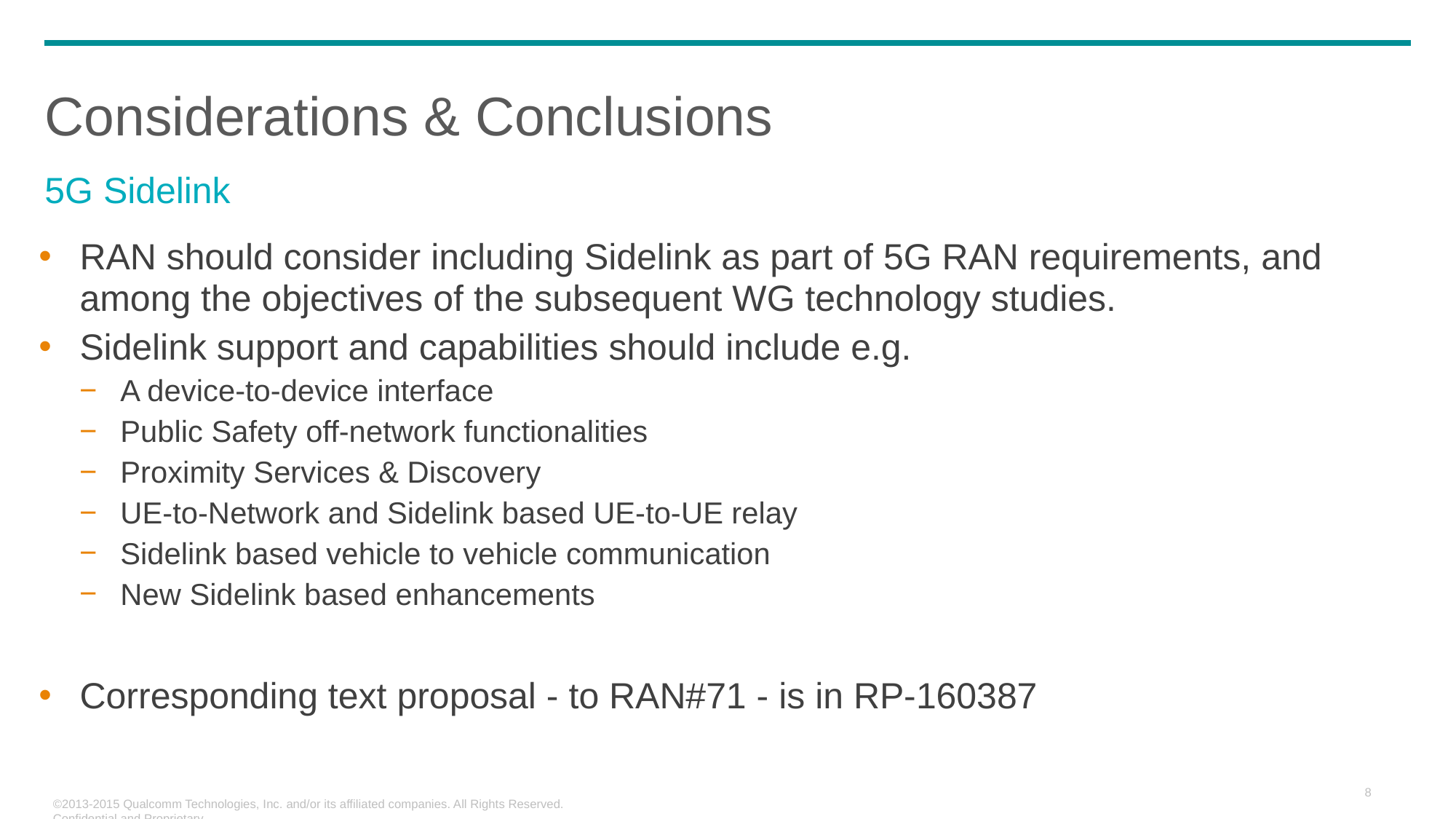

# Considerations & Conclusions
5G Sidelink
RAN should consider including Sidelink as part of 5G RAN requirements, and among the objectives of the subsequent WG technology studies.
Sidelink support and capabilities should include e.g.
A device-to-device interface
Public Safety off-network functionalities
Proximity Services & Discovery
UE-to-Network and Sidelink based UE-to-UE relay
Sidelink based vehicle to vehicle communication
New Sidelink based enhancements

Corresponding text proposal - to RAN#71 - is in RP-160387